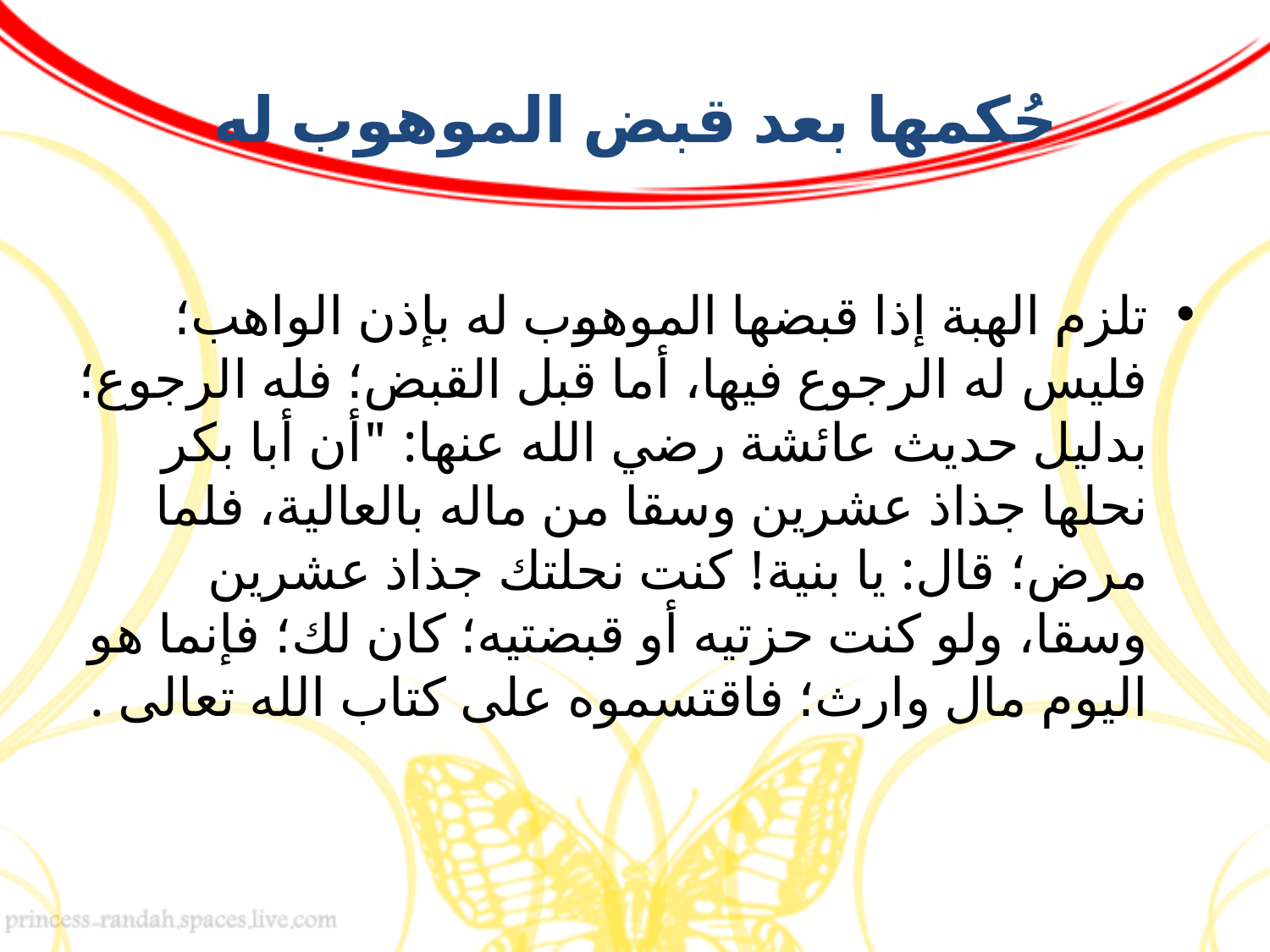

# حُكمها بعد قبض الموهوب له
تلزم الهبة إذا قبضها الموهوب له بإذن الواهب؛ فليس له الرجوع فيها، أما قبل القبض؛ فله الرجوع؛ بدليل حديث عائشة رضي الله عنها: "أن أبا بكر نحلها جذاذ عشرين وسقا من ماله بالعالية، فلما مرض؛ قال: يا بنية‍‍‍‍‍‍‍! كنت نحلتك جذاذ عشرين وسقا، ولو كنت حزتيه أو قبضتيه؛ كان لك؛ فإنما هو اليوم مال وارث؛ فاقتسموه على كتاب الله تعالى .